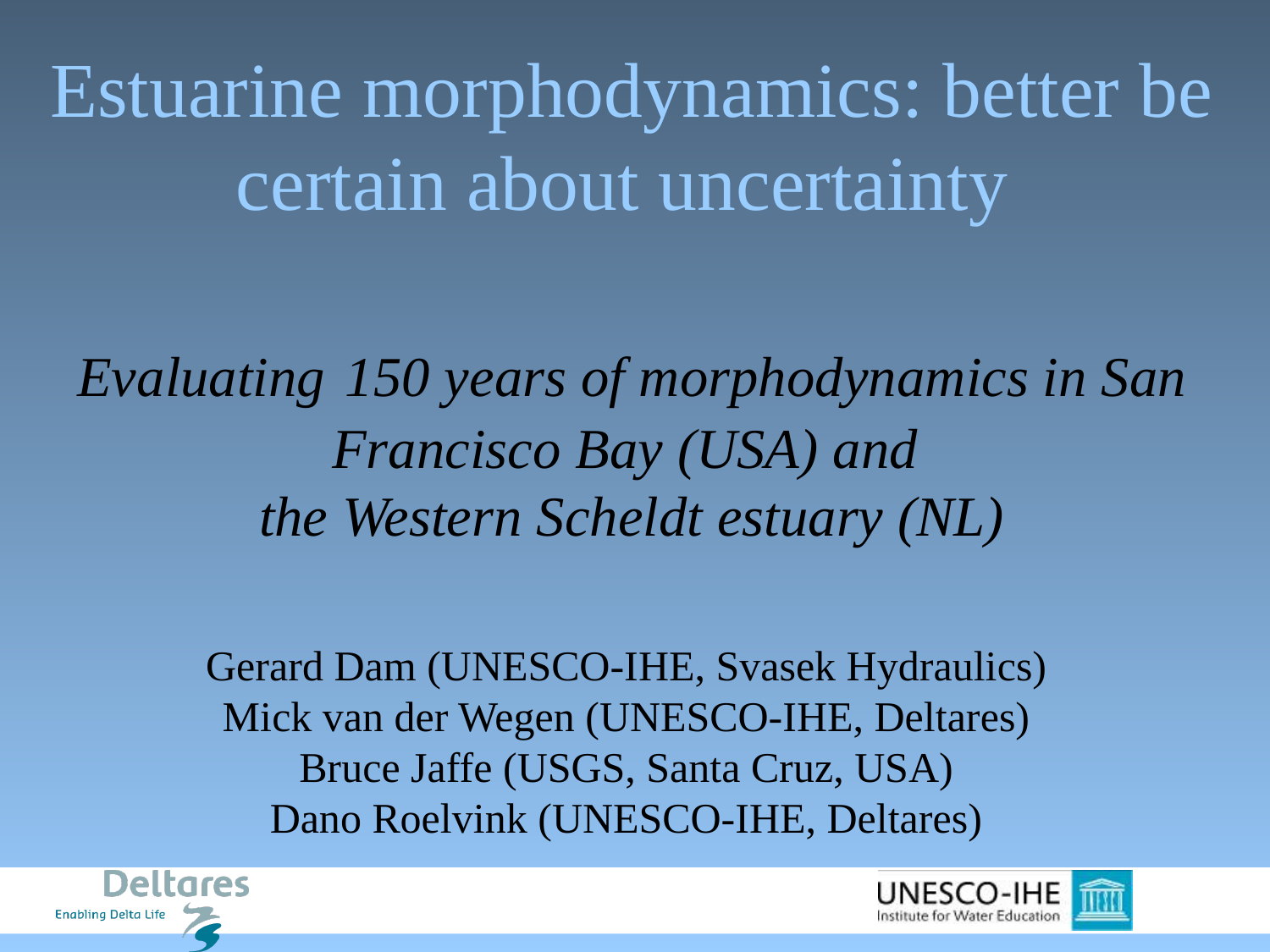

# Estuarine morphodynamics: better be certain about uncertainty Evaluating 150 years of morphodynamics in San Francisco Bay (USA) and the Western Scheldt estuary (NL)
Gerard Dam (UNESCO-IHE, Svasek Hydraulics)
Mick van der Wegen (UNESCO-IHE, Deltares)
Bruce Jaffe (USGS, Santa Cruz, USA)
Dano Roelvink (UNESCO-IHE, Deltares)